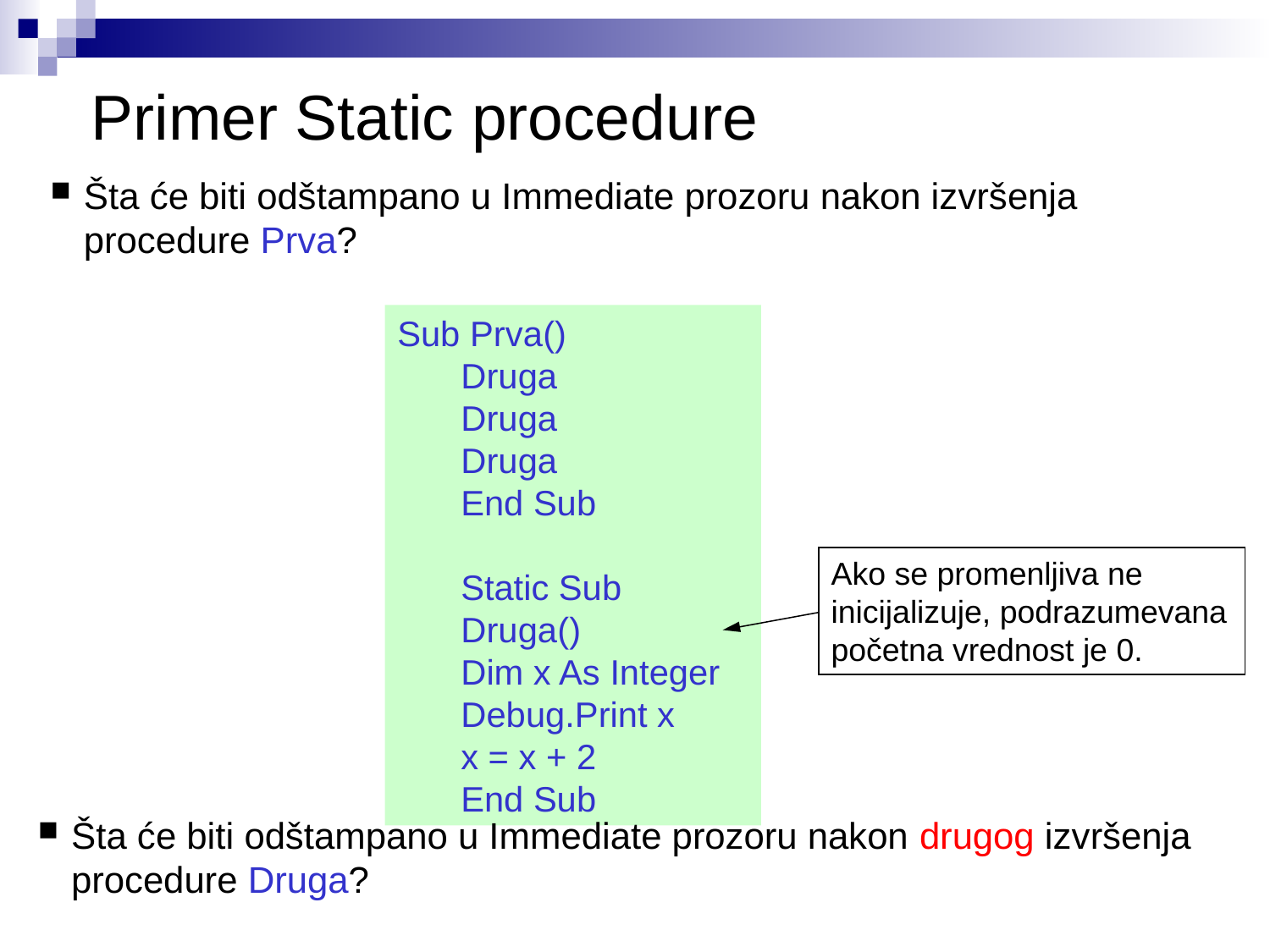

# Primer Static procedure
Šta će biti odštampano u Immediate prozoru nakon izvršenja procedure Prva?
Sub Prva()
Druga
Druga
Druga
End Sub

Static Sub Druga()
Dim x As Integer
Debug.Print x
x = x + 2
End Sub
Ako se promenljiva ne inicijalizuje, podrazumevana početna vrednost je 0.

Šta će biti odštampano u Immediate prozoru nakon drugog izvršenja procedure Druga?